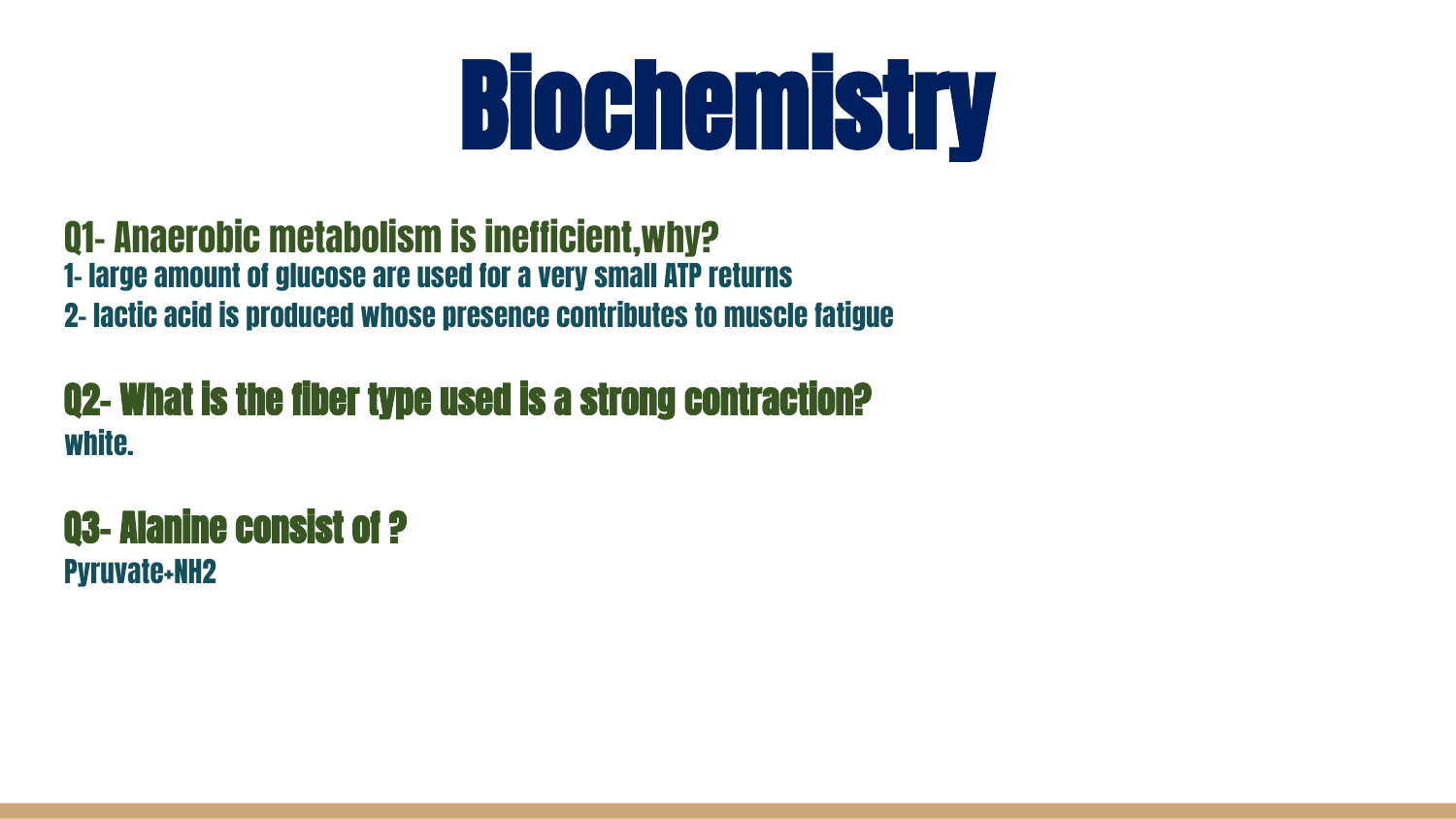

# Biochemistry
Q1- Anaerobic metabolism is inefficient,why?
1- large amount of glucose are used for a very small ATP returns
2- lactic acid is produced whose presence contributes to muscle fatigue

Q2- What is the fiber type used is a strong contraction?
white.

Q3- Alanine consist of ?
Pyruvate+NH2